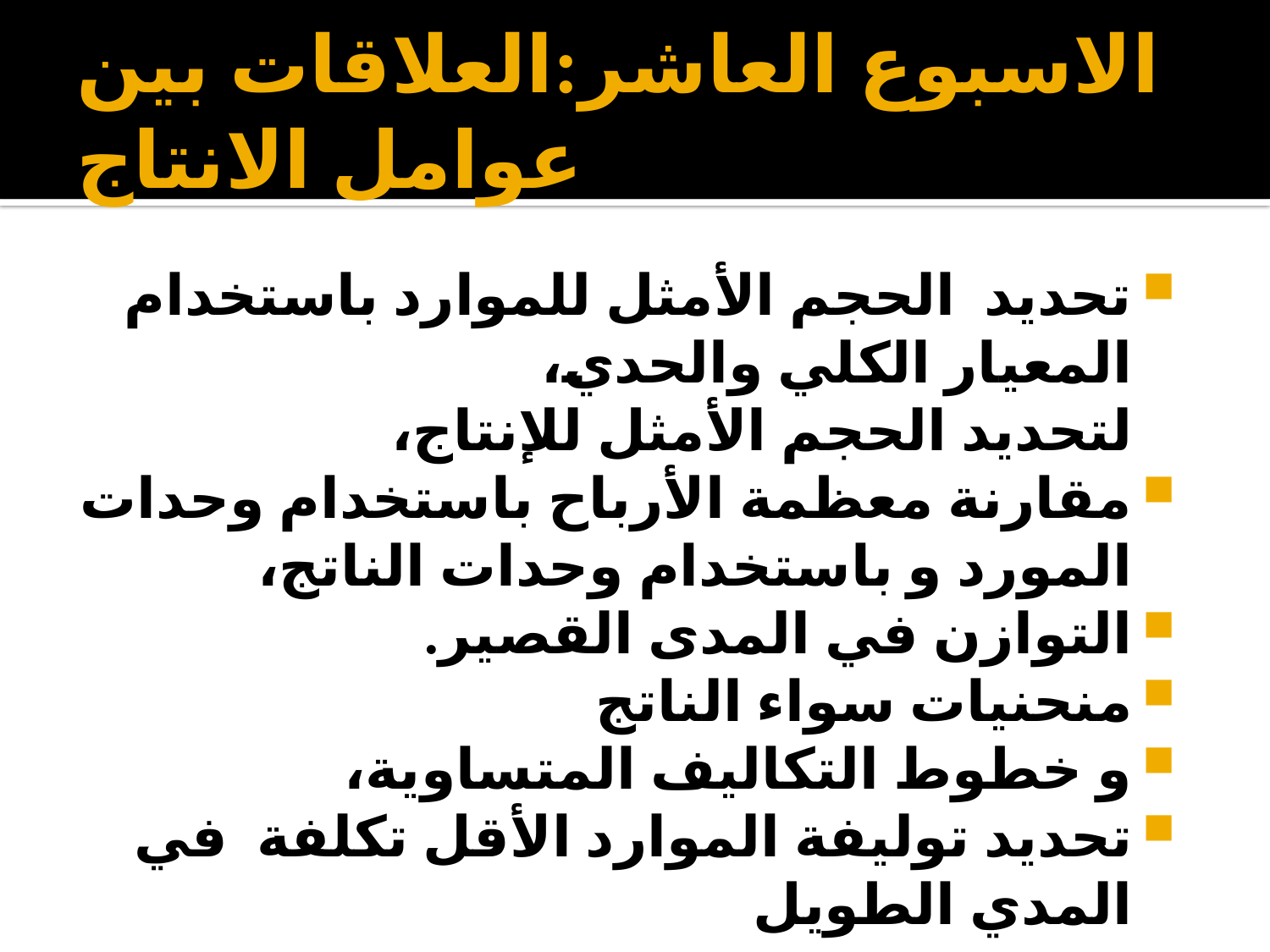

# الاسبوع العاشر:العلاقات بين عوامل الانتاج
تحديد  الحجم الأمثل للموارد باستخدام المعيار الكلي والحدي،
لتحديد الحجم الأمثل للإنتاج،
مقارنة معظمة الأرباح باستخدام وحدات المورد و باستخدام وحدات الناتج،
التوازن في المدى القصير.
منحنيات سواء الناتج
و خطوط التكاليف المتساوية،
تحديد توليفة الموارد الأقل تكلفة  في المدي الطويل